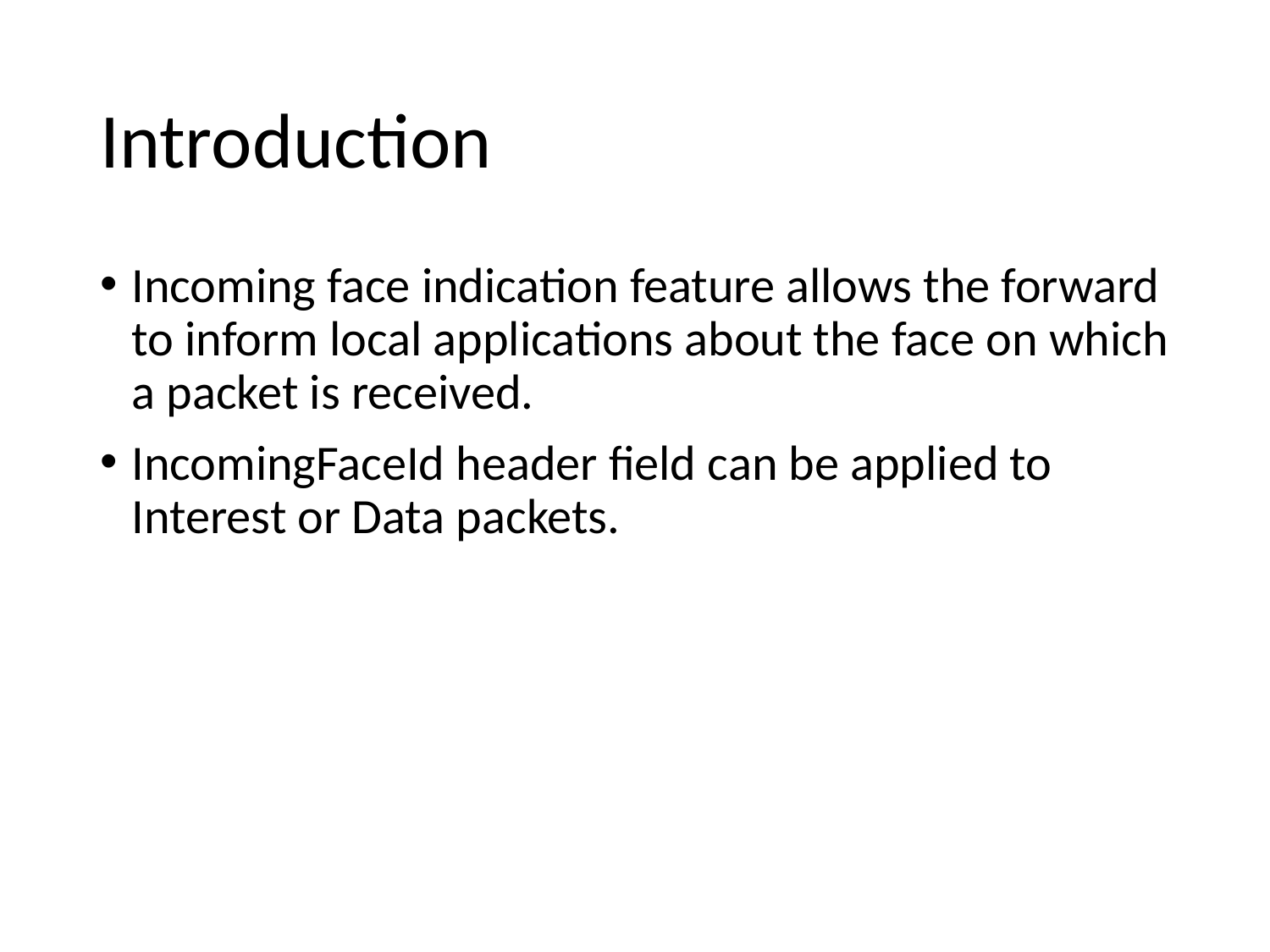

# Introduction
Incoming face indication feature allows the forward to inform local applications about the face on which a packet is received.
IncomingFaceId header field can be applied to Interest or Data packets.